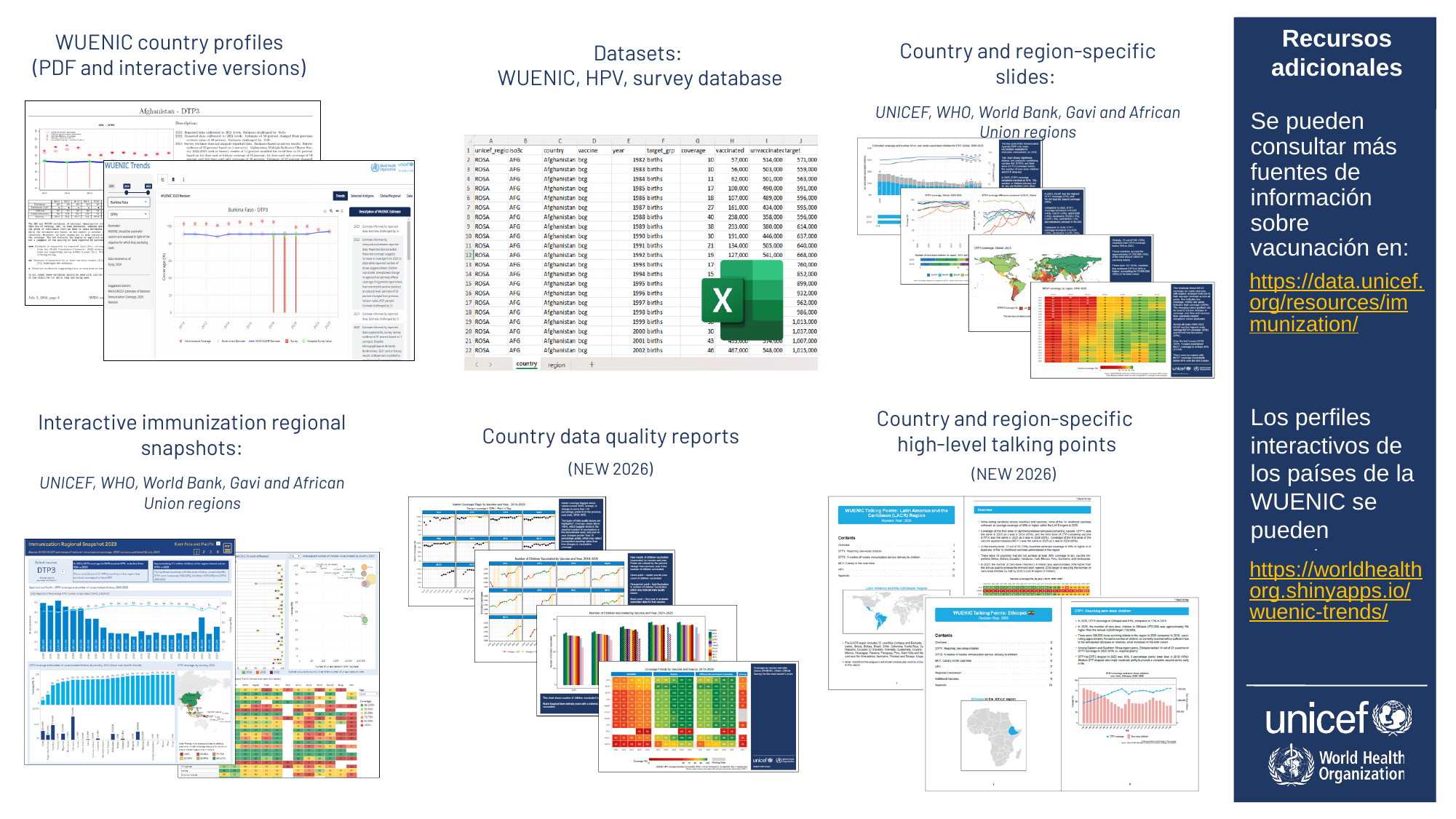

# Recursos adicionales
Se pueden consultar más fuentes de información sobre vacunación en:

Los perfiles interactivos de los países de la WUENIC se pueden consultar en:
https://data.unicef.org/resources/immunization/
https://worldhealthorg.shinyapps.io/wuenic-trends/